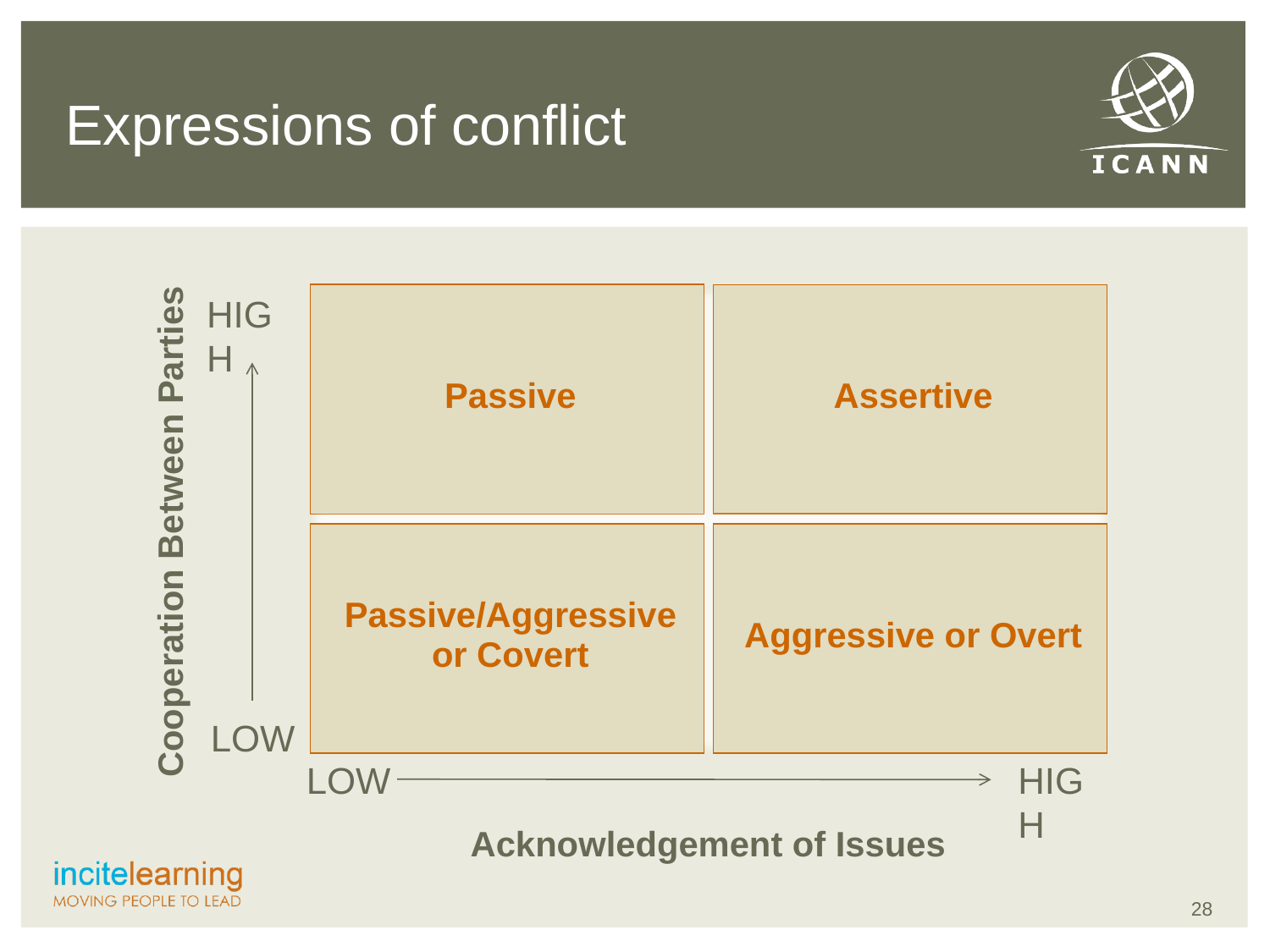

# Expressions of conflict

Passive
Assertive
high
Cooperation Between Parties
Passive/Aggressive or Covert
Aggressive or Overt
low
low
high
Acknowledgement of Issues
28